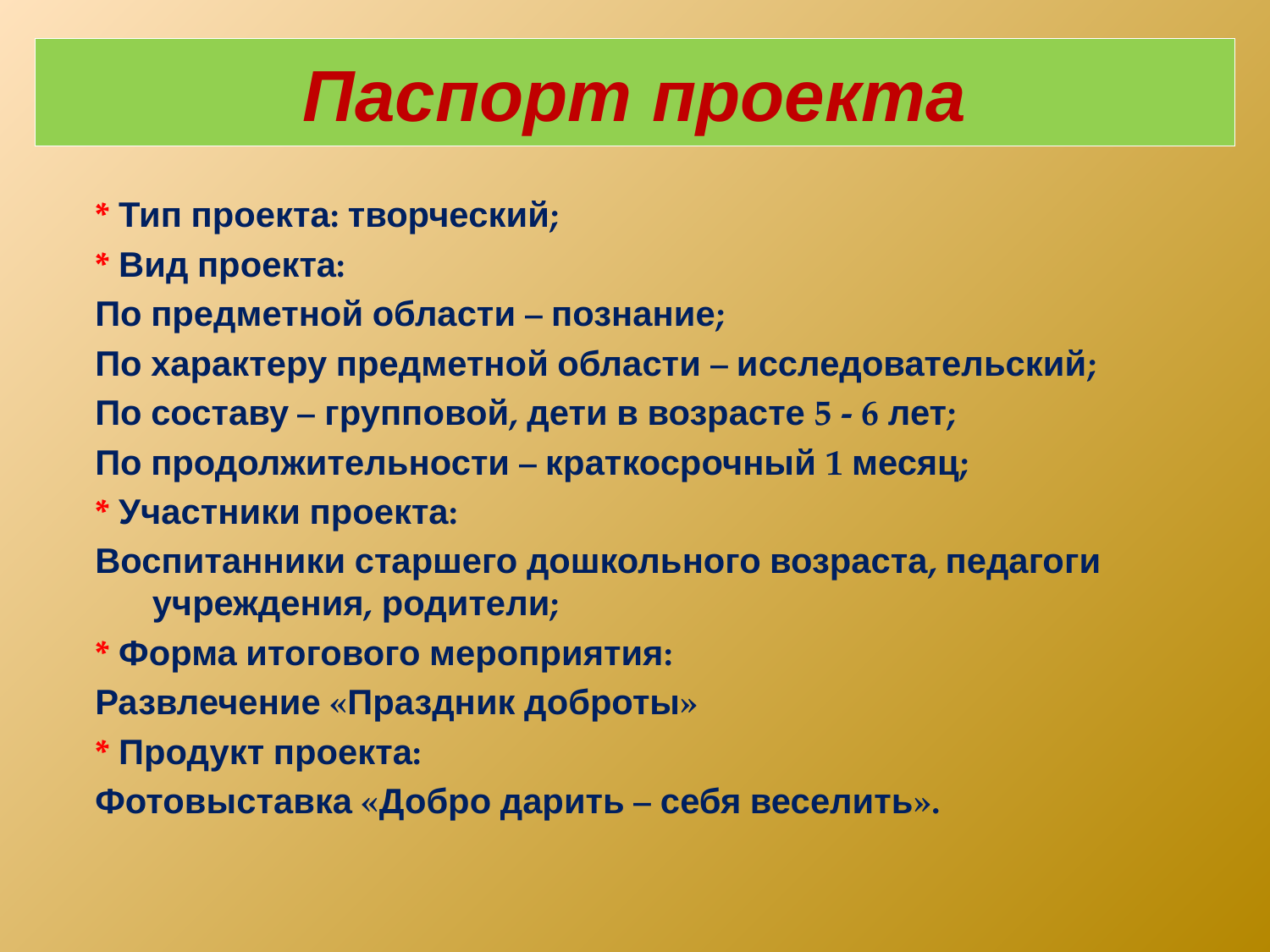

# Паспорт проекта
* Тип проекта: творческий;
* Вид проекта:
По предметной области – познание;
По характеру предметной области – исследовательский;
По составу – групповой, дети в возрасте 5 - 6 лет;
По продолжительности – краткосрочный 1 месяц;
* Участники проекта:
Воспитанники старшего дошкольного возраста, педагоги учреждения, родители;
* Форма итогового мероприятия:
Развлечение «Праздник доброты»
* Продукт проекта:
Фотовыставка «Добро дарить – себя веселить».